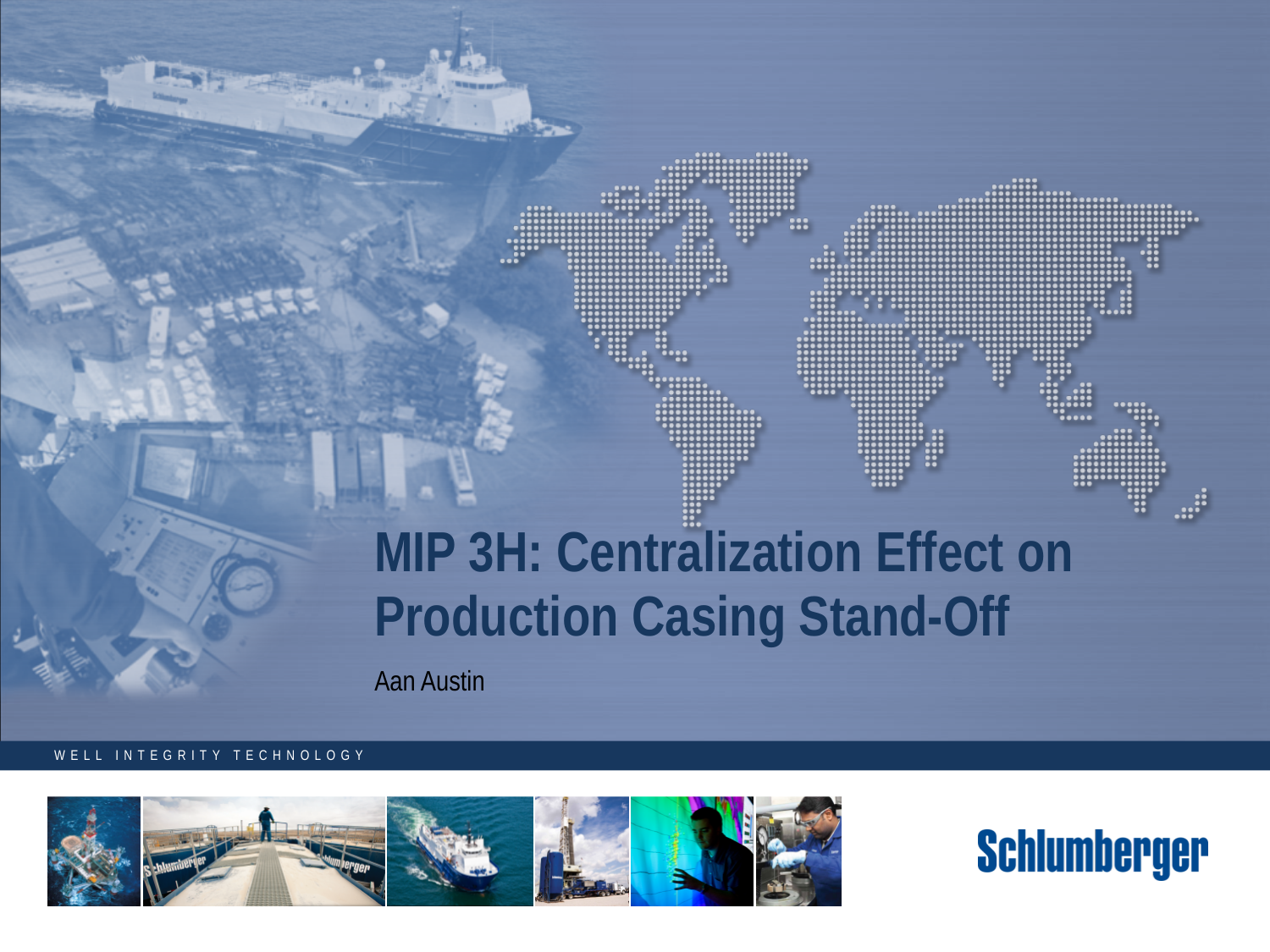

# MIP 3H: Centralization Effect on Production Casing Stand-Off
Aan Austin